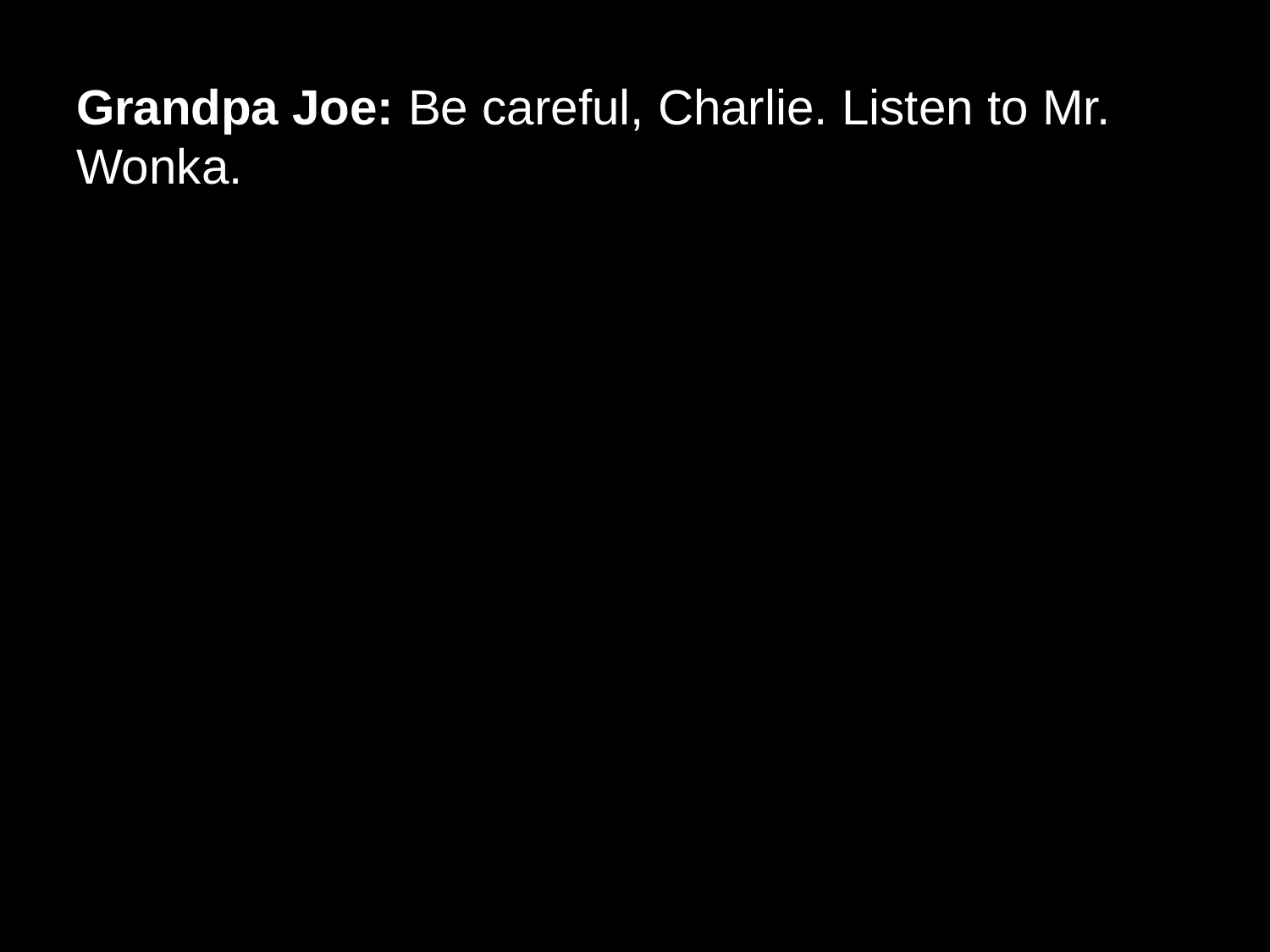

# Grandpa Joe: Be careful, Charlie. Listen to Mr. Wonka.